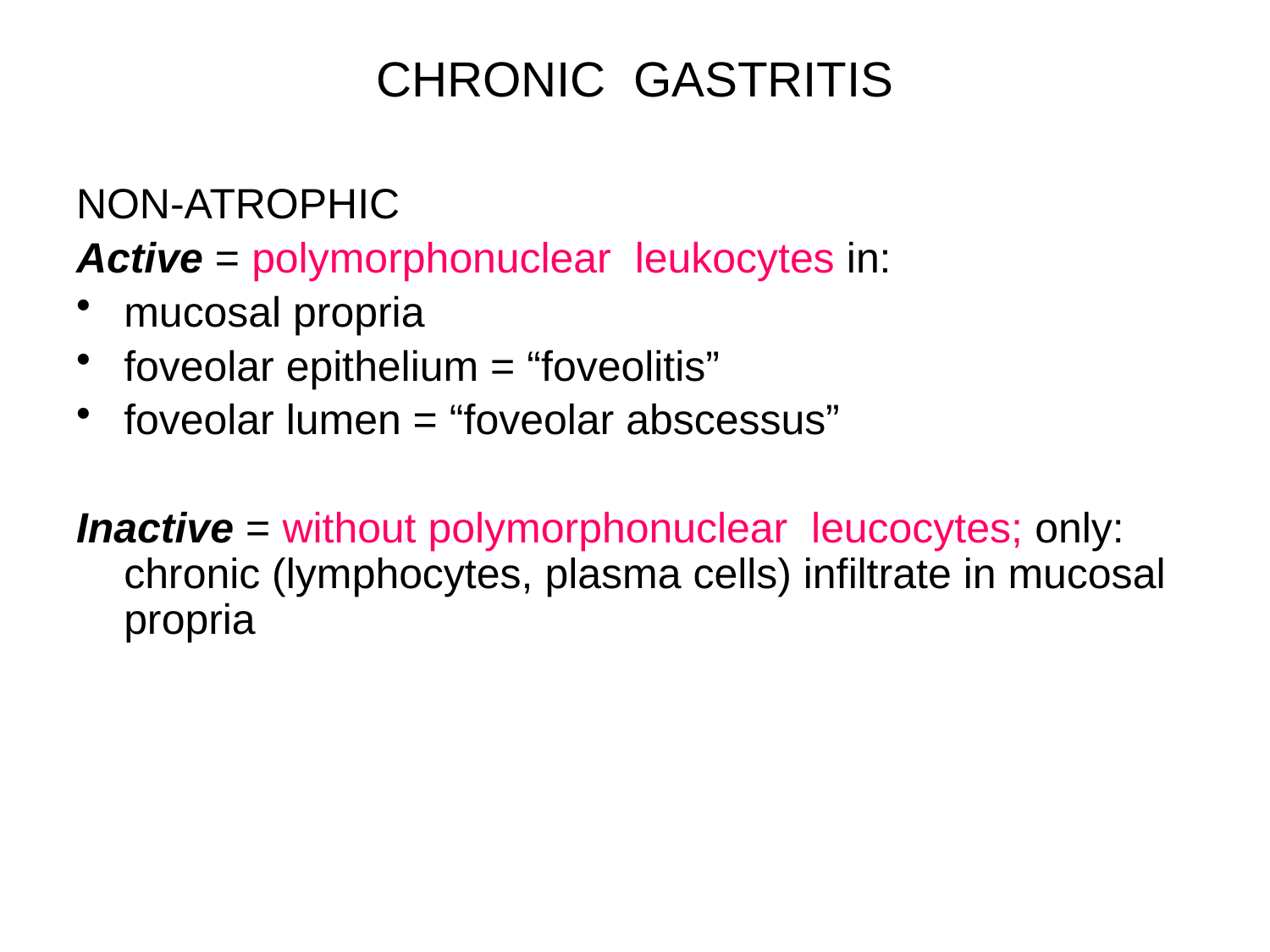

# CHRONIC  GASTRITIS

NON-ATROPHIC
Active = polymorphonuclear  leukocytes in:
mucosal propria
foveolar epithelium = “foveolitis”
foveolar lumen = “foveolar abscessus”

Inactive = without polymorphonuclear  leucocytes; only: chronic (lymphocytes, plasma cells) infiltrate in mucosal propria